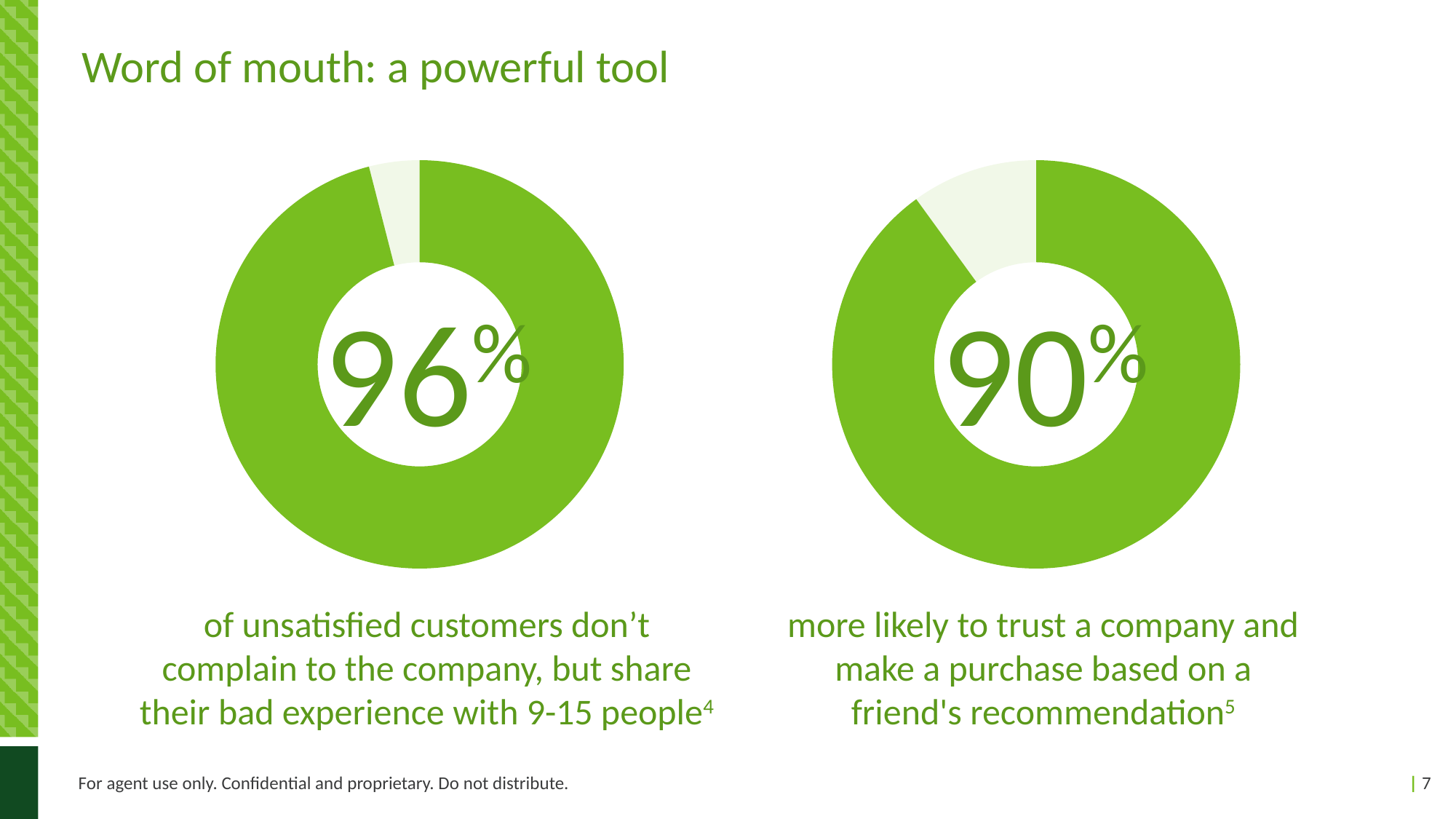

# Word of mouth: a powerful tool

### Chart

| Category | Sales |
|---|---|
| 1st Qtr | 96.0 |
| 2nd Qtr | 4.0 |
96%

### Chart

| Category | Sales |
|---|---|
| 1st Qtr | 90.0 |
| 2nd Qtr | 10.0 |
90%
of unsatisfied customers don’t complain to the company, but share their bad experience with 9-15 people4
more likely to trust a company and make a purchase based on a friend's recommendation5
For agent use only. Confidential and proprietary. Do not distribute.
| 7